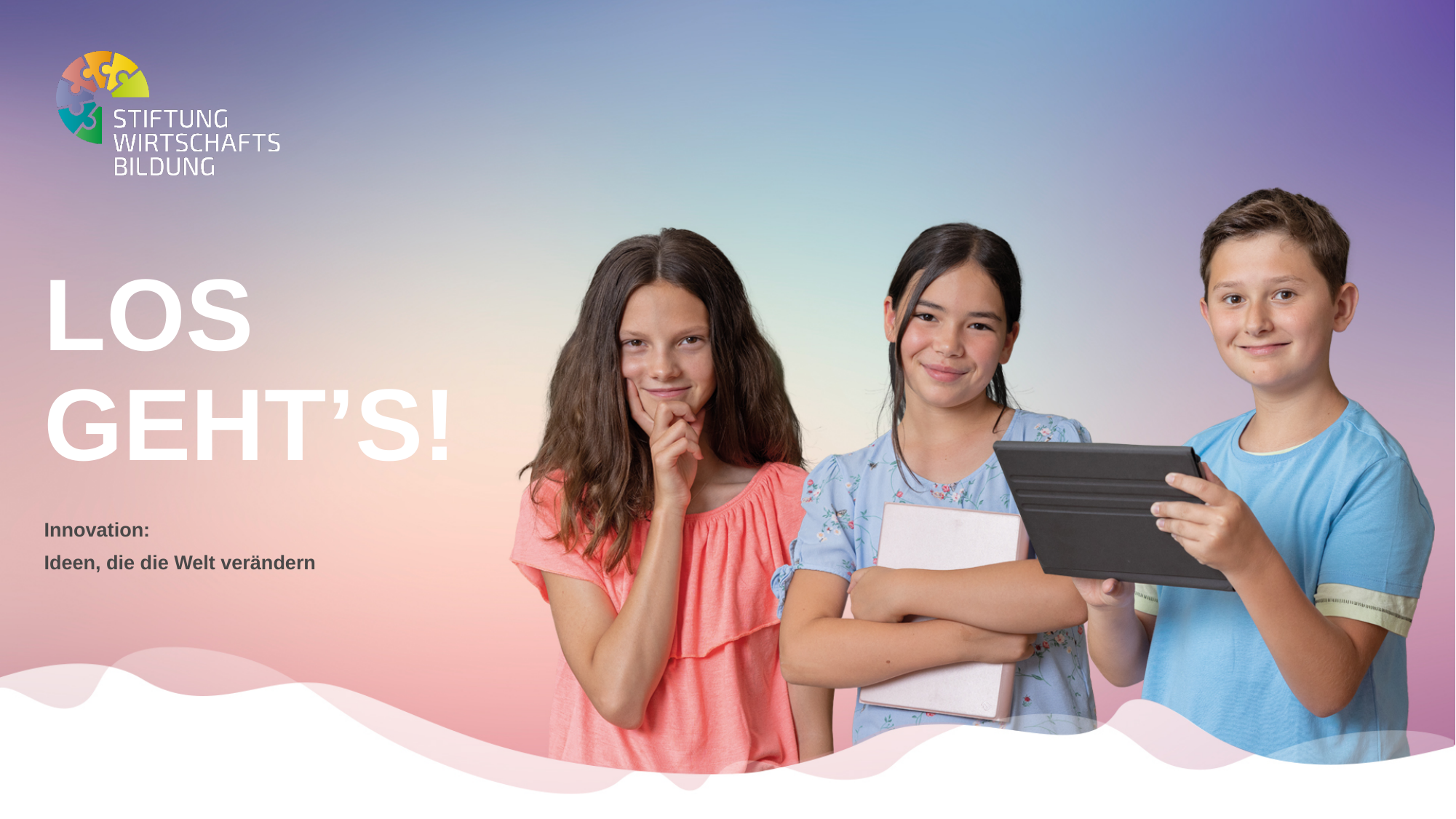

# Los Geht’s!
Innovation:
Ideen, die die Welt verändern